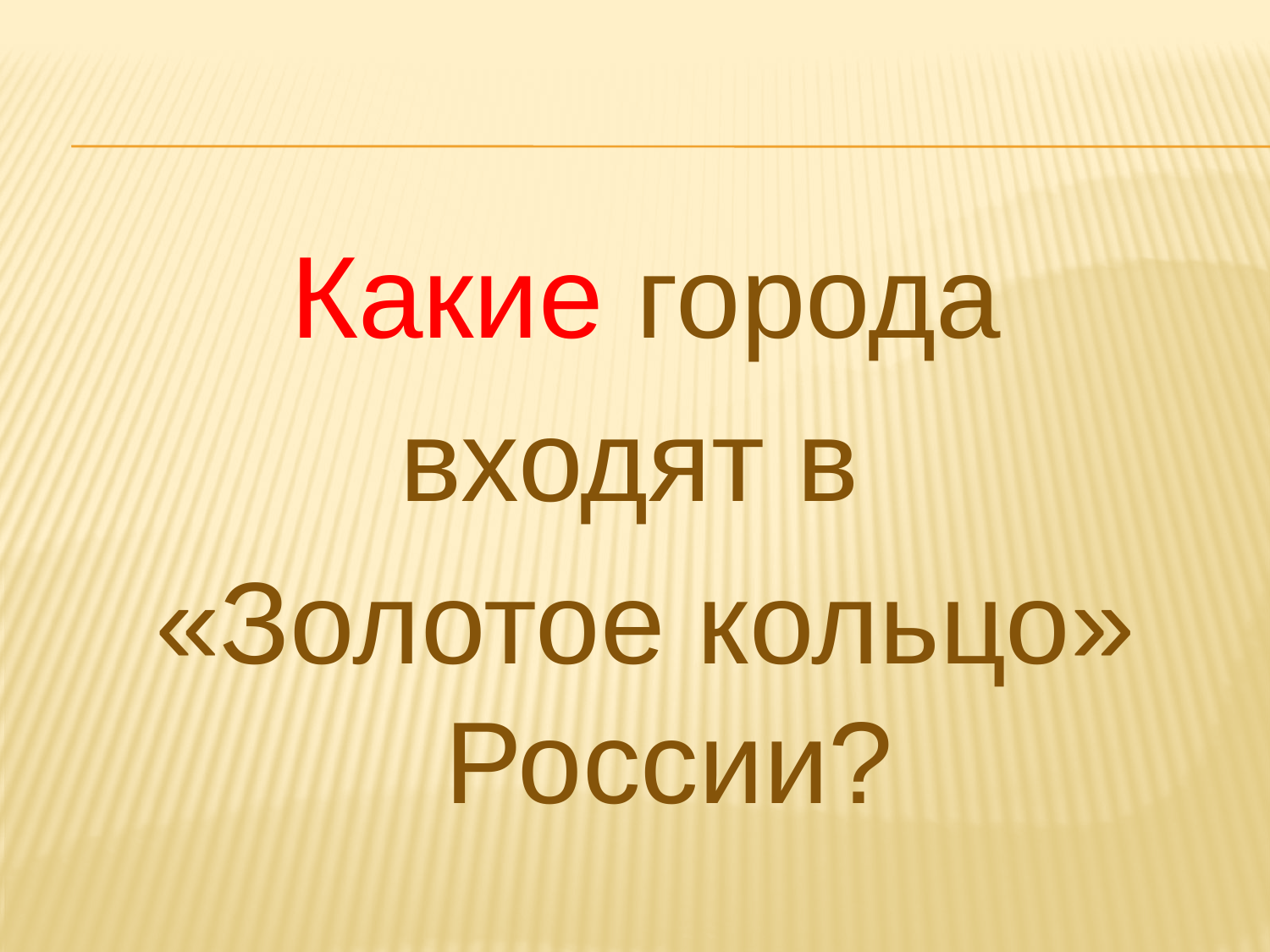

#
 Какие города
входят в
«Золотое кольцо» России?